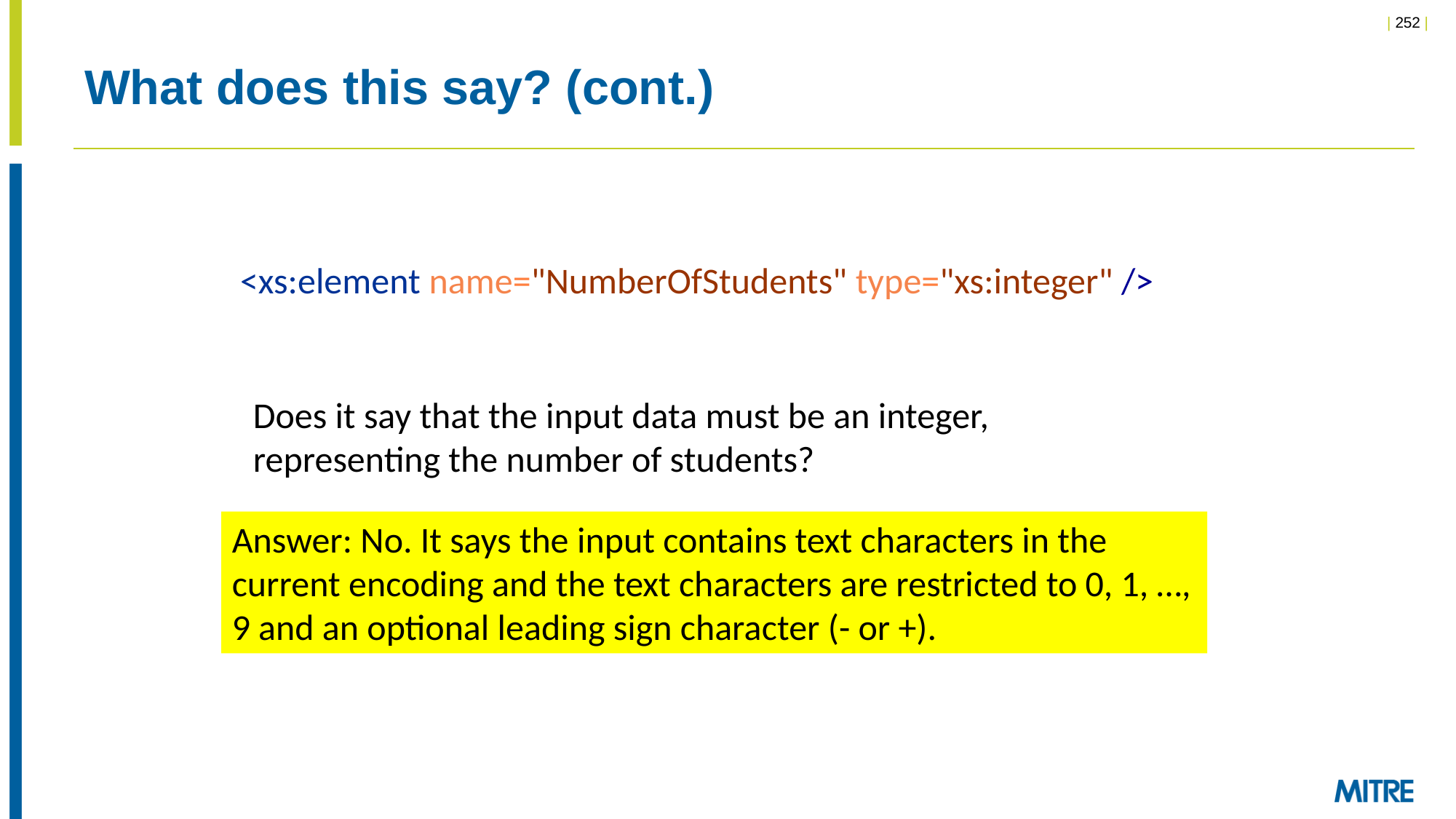

# What does this say? (cont.)
<xs:element name="NumberOfStudents" type="xs:integer" />
Does it say that the input data must be an integer, representing the number of students?
Answer: No. It says the input contains text characters in the current encoding and the text characters are restricted to 0, 1, …, 9 and an optional leading sign character (- or +).